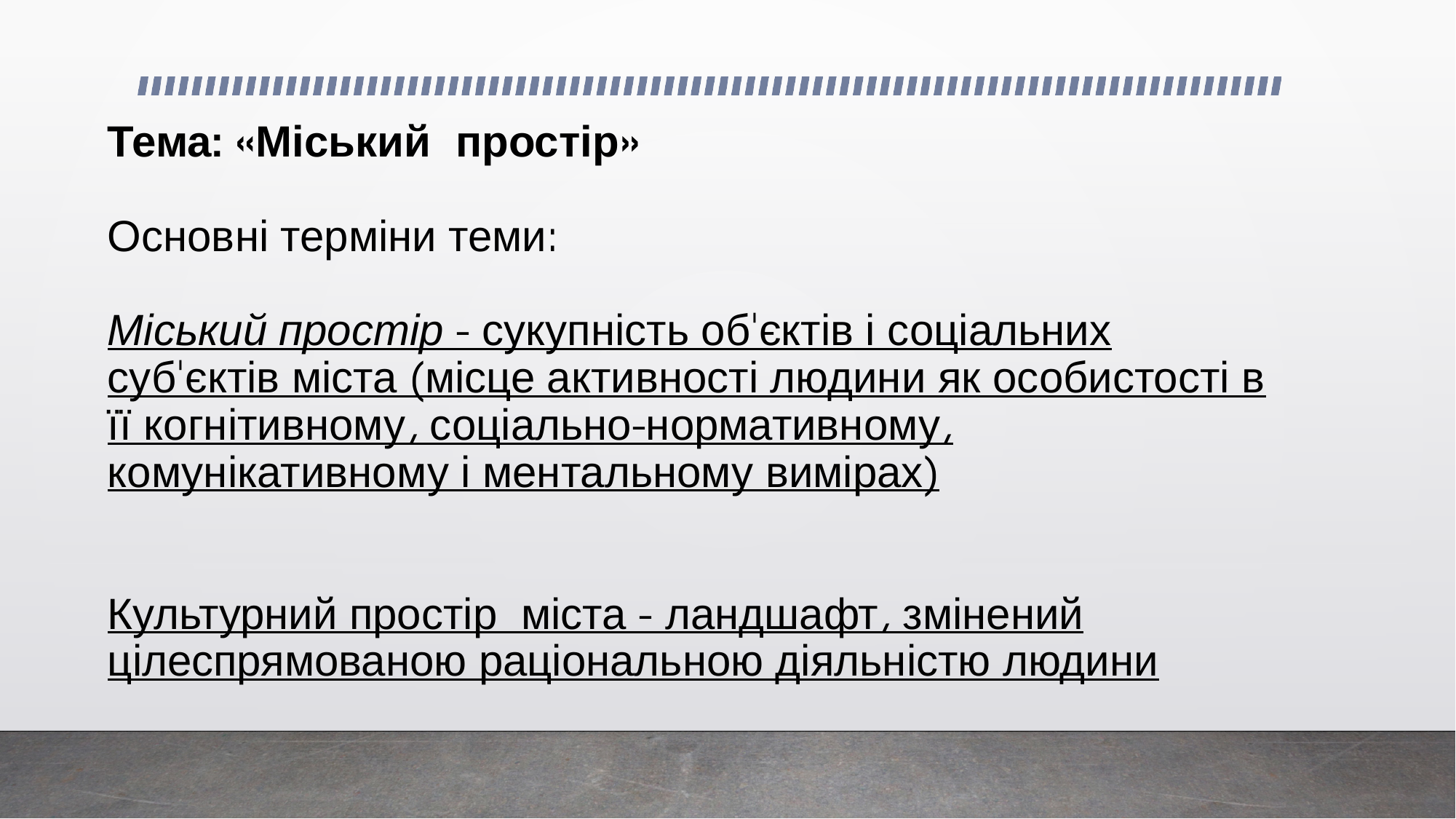

# Тема: «Міський  простір» Основні терміни теми: Міський простір - сукупність об'єктів і соціальних суб'єктів міста (місце активності людини як особистості в її когнітивному, соціально-нормативному, комунікативному і ментальному вимірах) Культурний простір  міста - ландшафт, змінений цілеспрямованою раціональною діяльністю людини